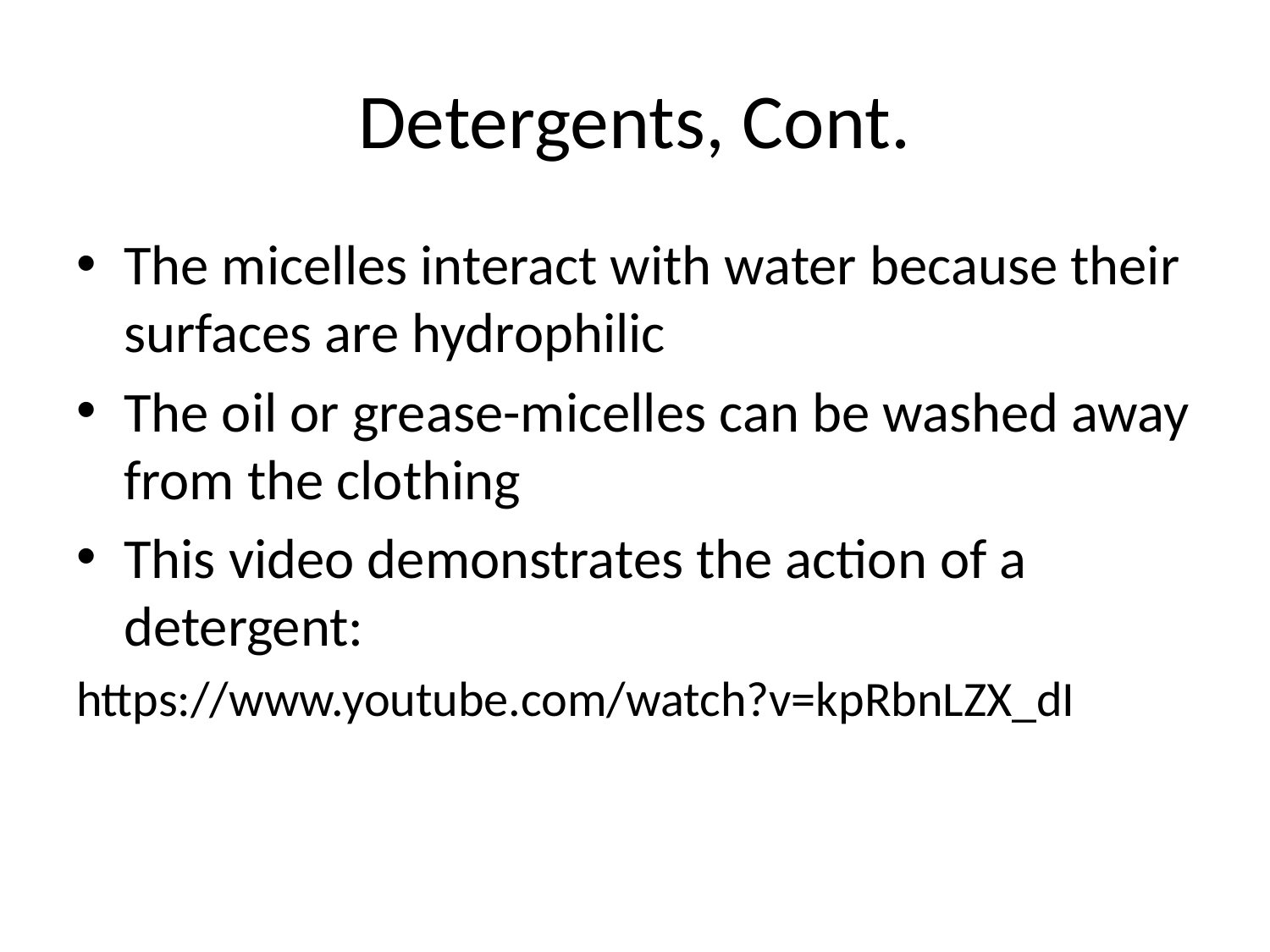

# Detergents, Cont.
The micelles interact with water because their surfaces are hydrophilic
The oil or grease-micelles can be washed away from the clothing
This video demonstrates the action of a detergent:
https://www.youtube.com/watch?v=kpRbnLZX_dI